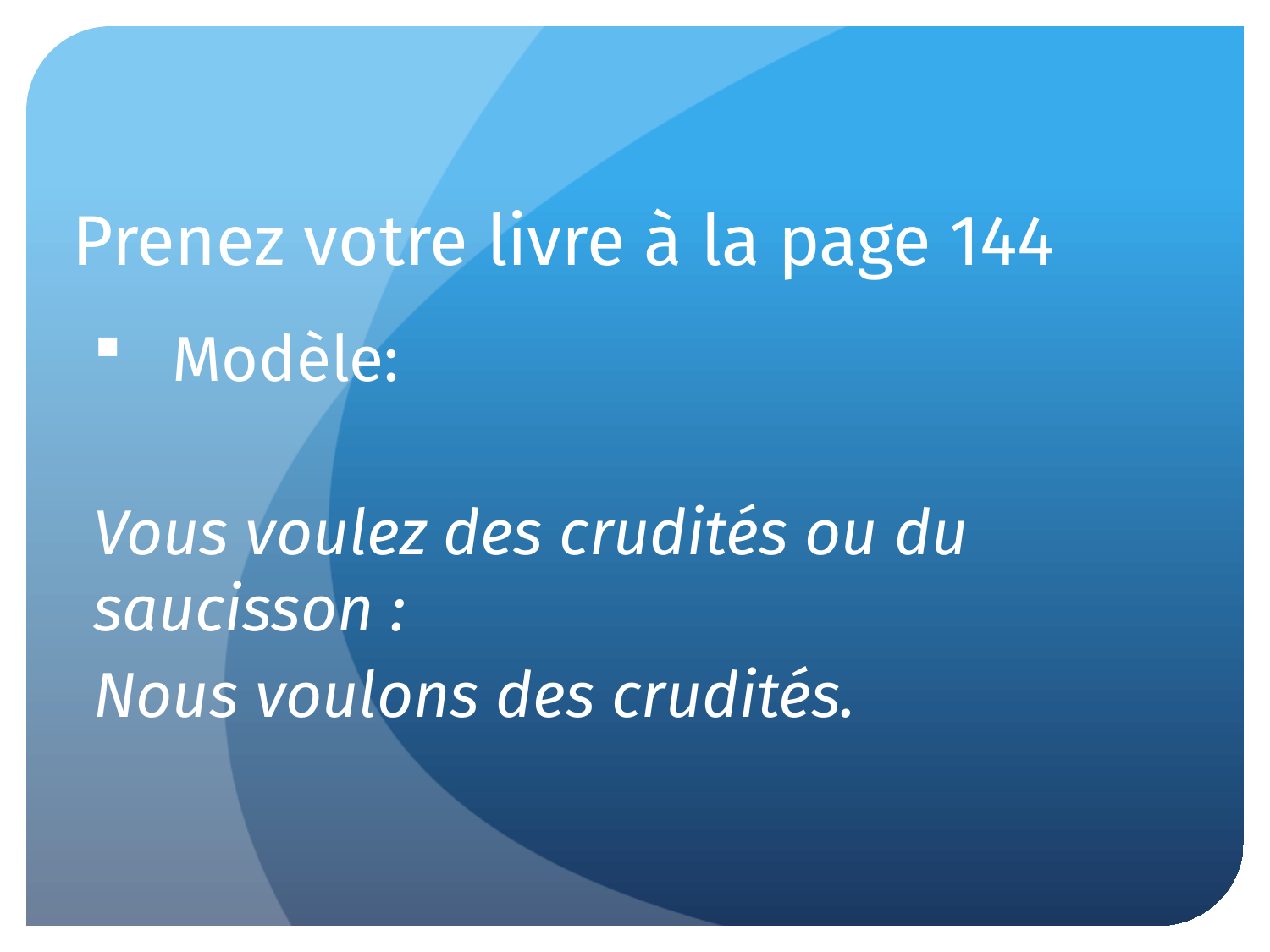

# Prenez votre livre à la page 144
Modèle:

Vous voulez des crudités ou du saucisson :
Nous voulons des crudités.